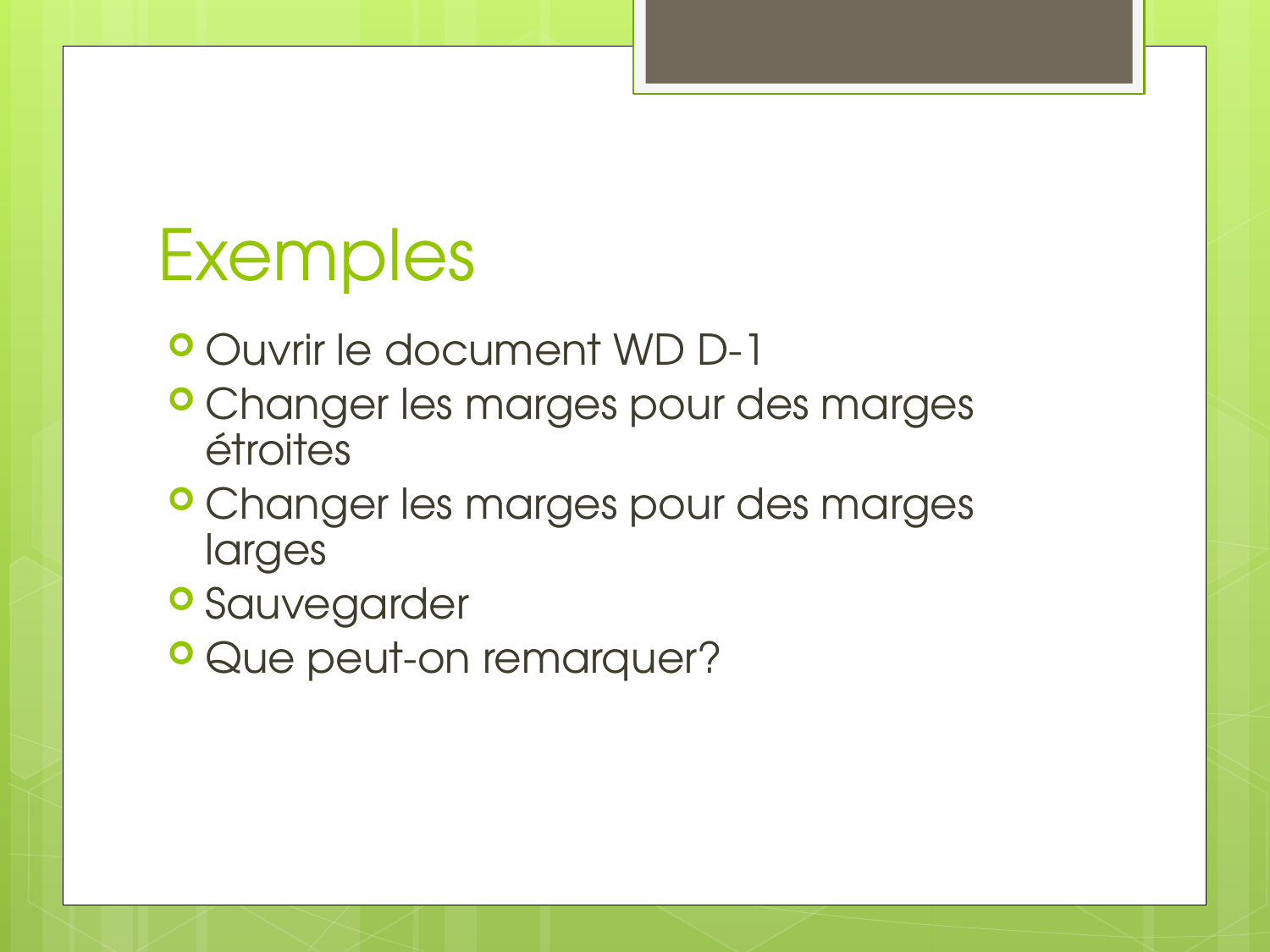

# Exemples
Ouvrir le document WD D-1
Changer les marges pour des marges étroites
Changer les marges pour des marges larges
Sauvegarder
Que peut-on remarquer?